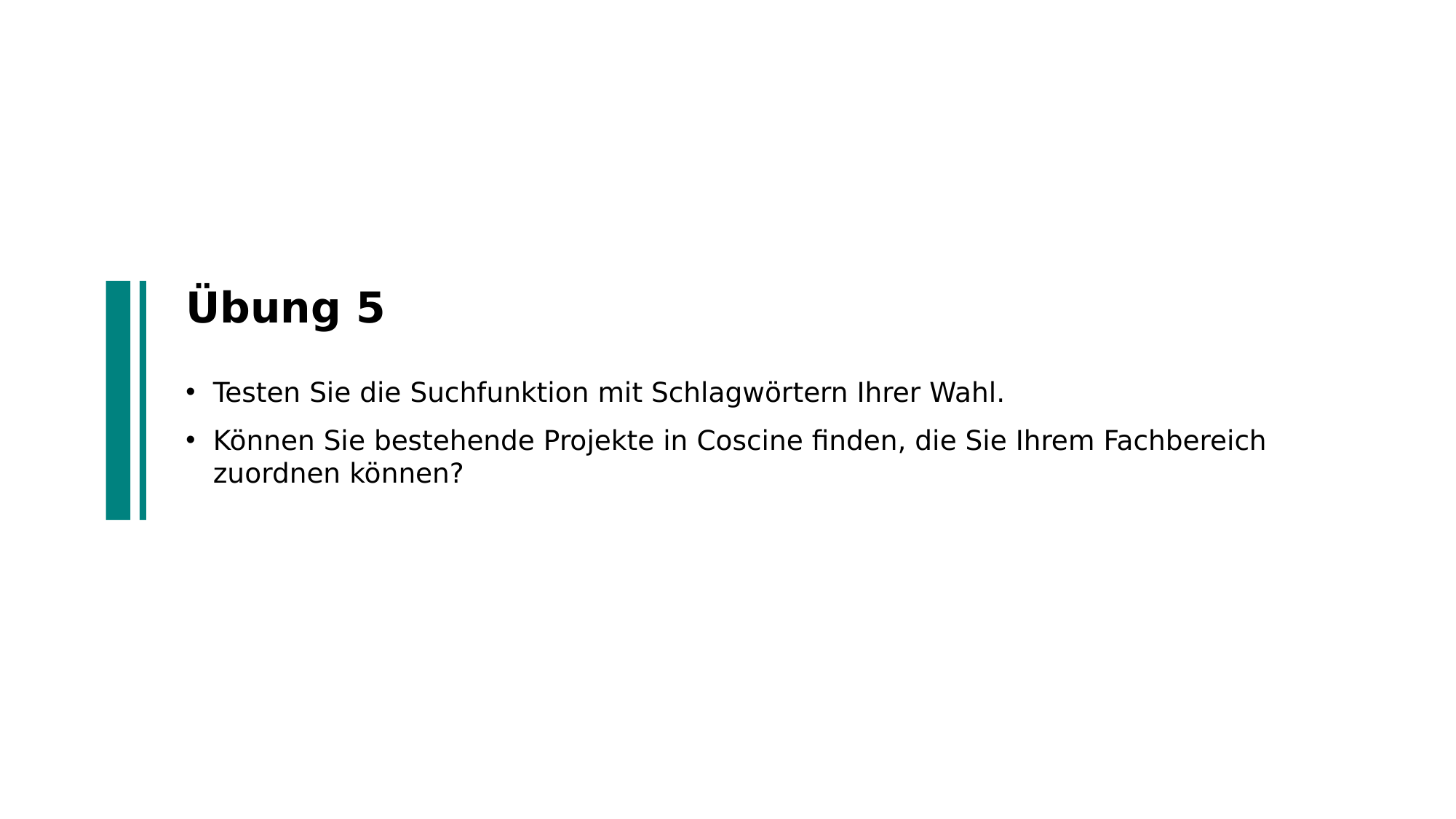

Übung 5
Testen Sie die Suchfunktion mit Schlagwörtern Ihrer Wahl.
Können Sie bestehende Projekte in Coscine finden, die Sie Ihrem Fachbereich zuordnen können?